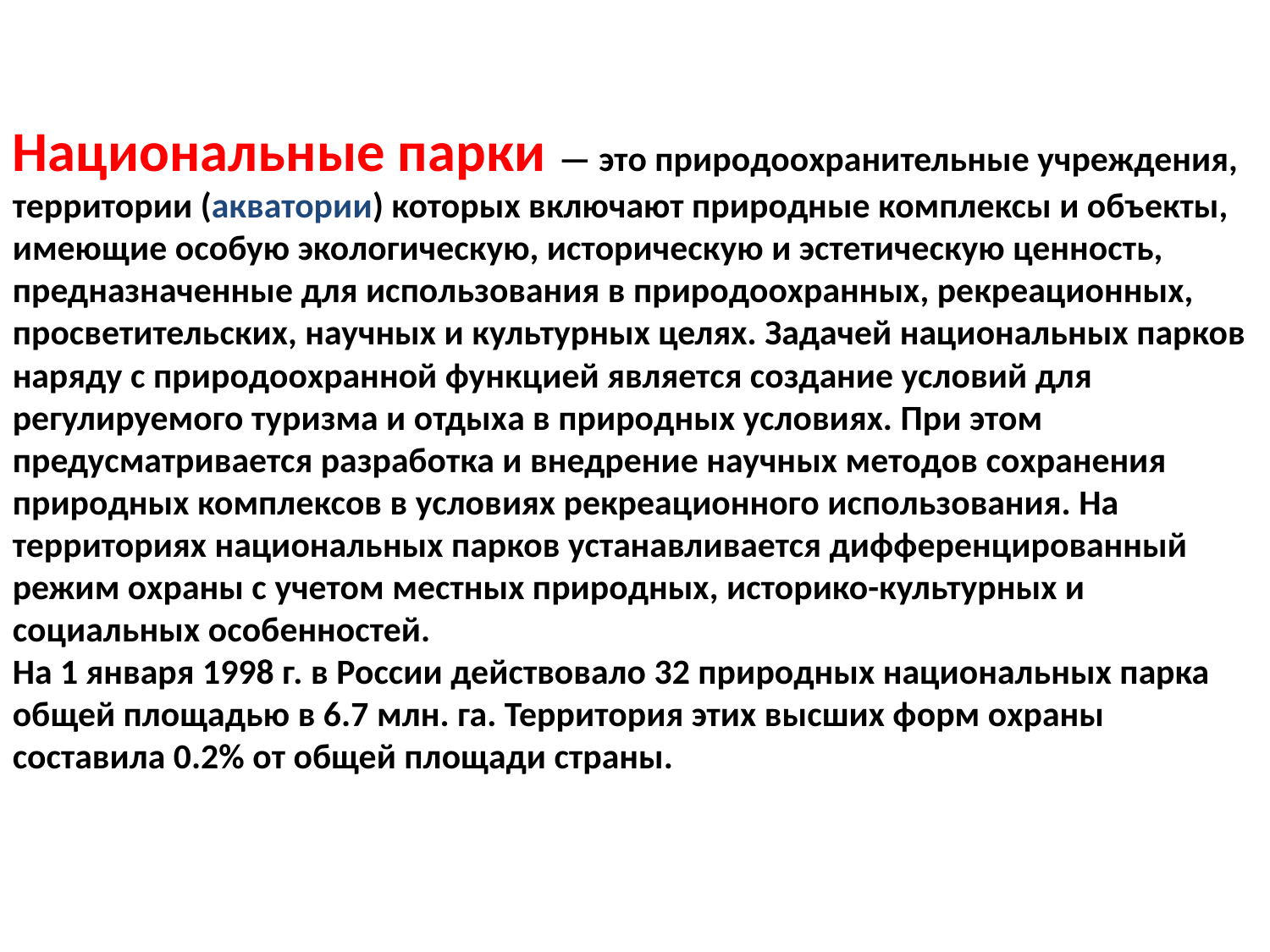

Национальные парки — это природоохранительные учреждения, территории (акватории) которых включают природные комплексы и объекты, имеющие особую экологическую, историческую и эстетическую ценность, предназначенные для использования в природоохранных, рекреационных, просветительских, научных и культурных целях. Задачей национальных парков наряду с природоохранной функцией является создание условий для регулируемого туризма и отдыха в природных условиях. При этом предусматривается разработка и внедрение научных методов сохранения природных комплексов в условиях рекреационного использования. На территориях национальных парков устанавливается дифференцированный режим охраны с учетом местных природных, историко-культурных и социальных особенностей.
На 1 января 1998 г. в России действовало 32 природных национальных парка общей площадью в 6.7 млн. га. Территория этих высших форм охраны составила 0.2% от общей площади страны.